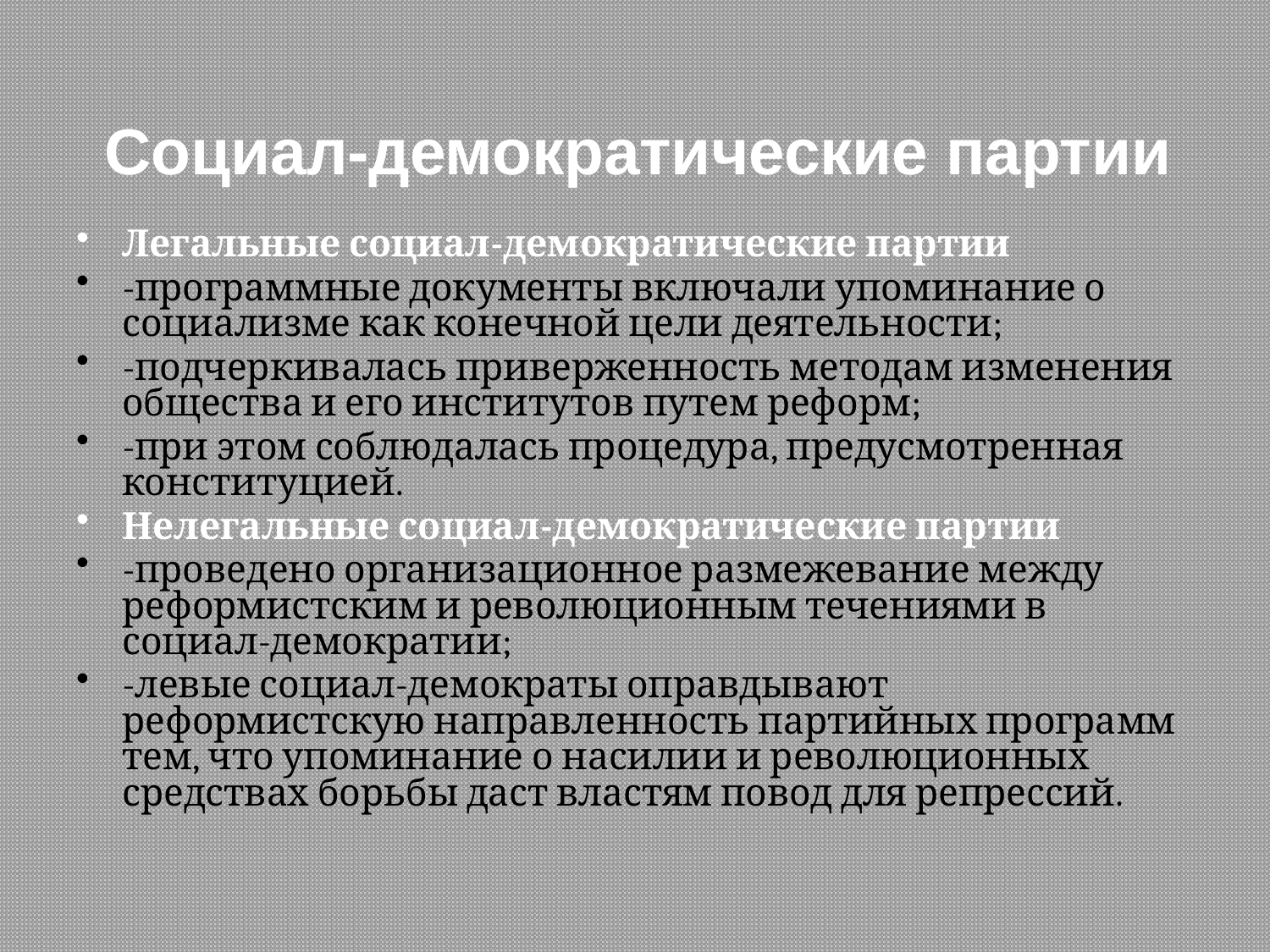

Легальные социал-демократические партии
-программные документы включали упоминание о социализме как конечной цели деятельности;
-подчеркивалась приверженность методам изменения общества и его институтов путем реформ;
-при этом соблюдалась процедура, предусмотренная конституцией.
Нелегальные социал-демократические партии
-проведено организационное размежевание между реформистским и революционным течениями в социал-демократии;
-левые социал-демократы оправдывают реформистскую направленность партийных программ тем, что упоминание о насилии и революционных средствах борьбы даст властям повод для репрессий.

Социал-демократические партии